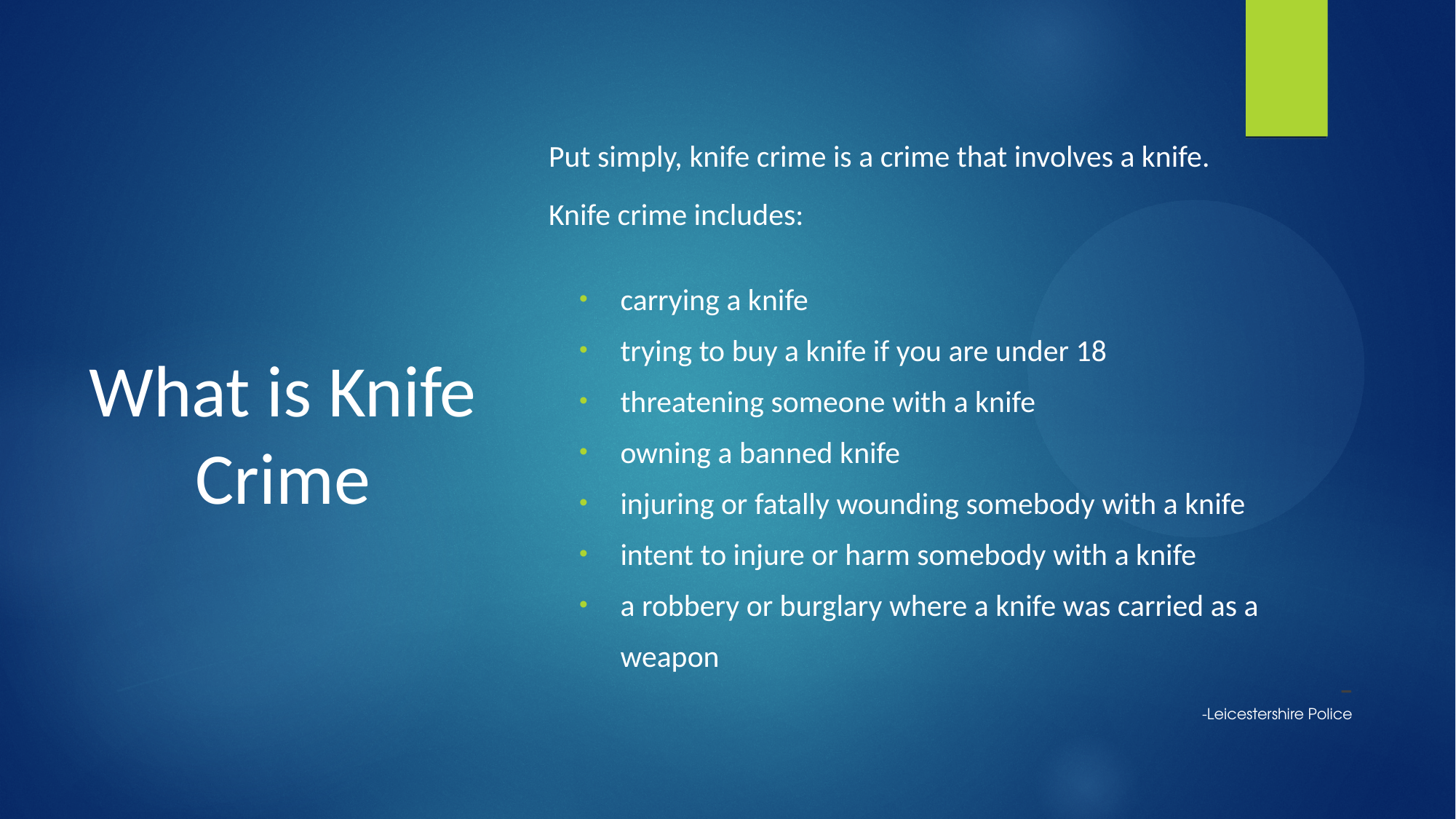

Put simply, knife crime is a crime that involves a knife.

Knife crime includes:

carrying a knife
trying to buy a knife if you are under 18
threatening someone with a knife
owning a banned knife
injuring or fatally wounding somebody with a knife
intent to injure or harm somebody with a knife
a robbery or burglary where a knife was carried as a weapon
-
-Leicestershire Police
# What is Knife Crime